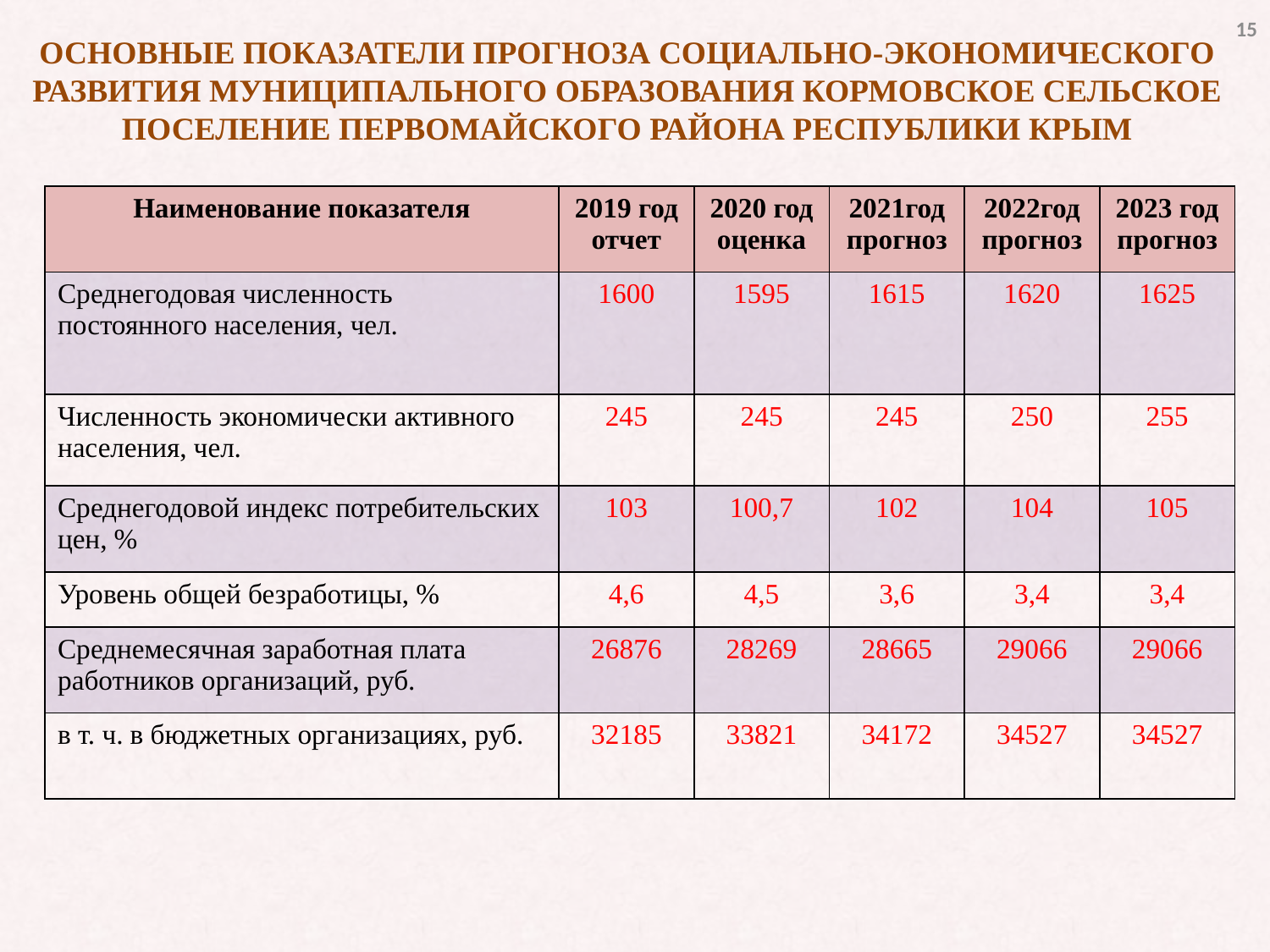

15
# Основные показатели прогноза социально-экономического развития МУНИЦИПАЛЬНОГО ОБРАЗОВАНИЯ Кормовское СЕЛЬСКОЕ ПОСЕЛЕНИЕ ПЕРВОМАЙСКОГО РАЙОНА РЕСПУБЛИКИ КРЫМ
| Наименование показателя | 2019 год отчет | 2020 год оценка | 2021год прогноз | 2022год прогноз | 2023 год прогноз |
| --- | --- | --- | --- | --- | --- |
| Среднегодовая численность постоянного населения, чел. | 1600 | 1595 | 1615 | 1620 | 1625 |
| Численность экономически активного населения, чел. | 245 | 245 | 245 | 250 | 255 |
| Среднегодовой индекс потребительских цен, % | 103 | 100,7 | 102 | 104 | 105 |
| Уровень общей безработицы, % | 4,6 | 4,5 | 3,6 | 3,4 | 3,4 |
| Среднемесячная заработная плата работников организаций, руб. | 26876 | 28269 | 28665 | 29066 | 29066 |
| в т. ч. в бюджетных организациях, руб. | 32185 | 33821 | 34172 | 34527 | 34527 |